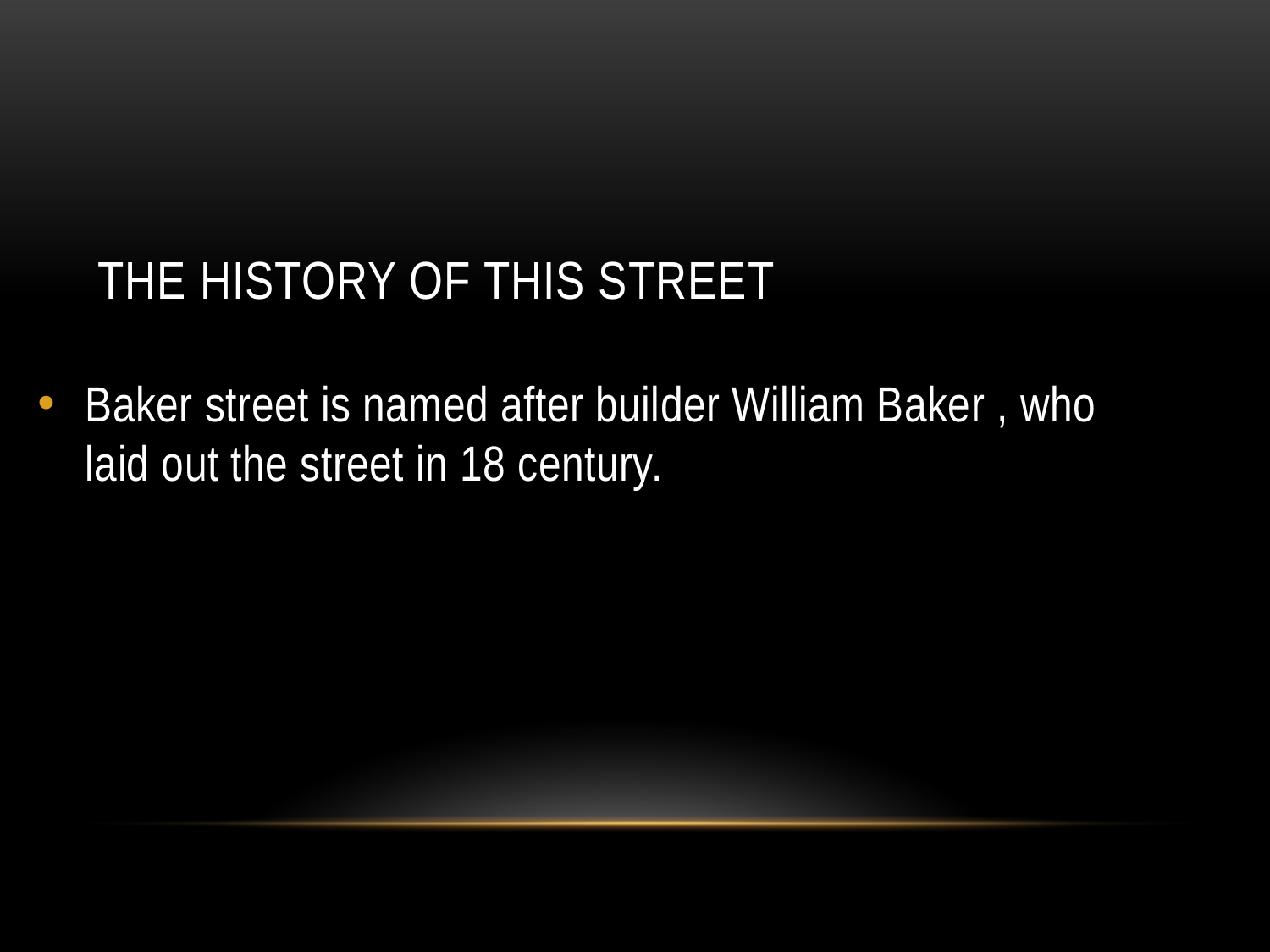

# The history of this street
Baker street is named after builder William Baker , who laid out the street in 18 century.